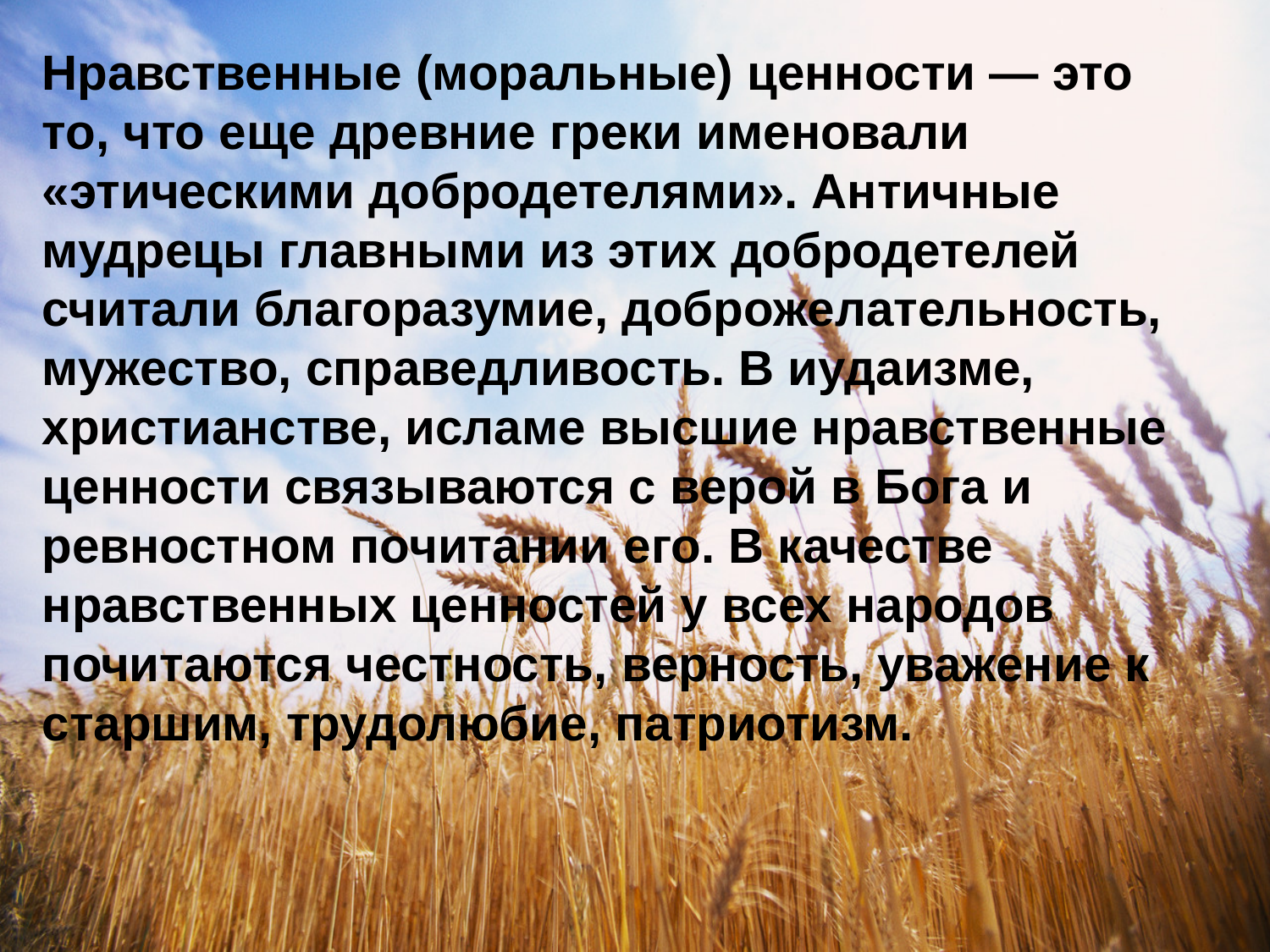

Нравственные (моральные) ценности — это то, что еще древние греки именовали «этическими добродетелями». Античные мудрецы главными из этих добродетелей считали благоразумие, доброжелательность, мужество, справедливость. В иудаизме, христианстве, исламе высшие нравственные ценности связываются с верой в Бога и ревностном почитании его. В качестве нравственных ценностей у всех народов почитаются честность, верность, уважение к старшим, трудолюбие, патриотизм.